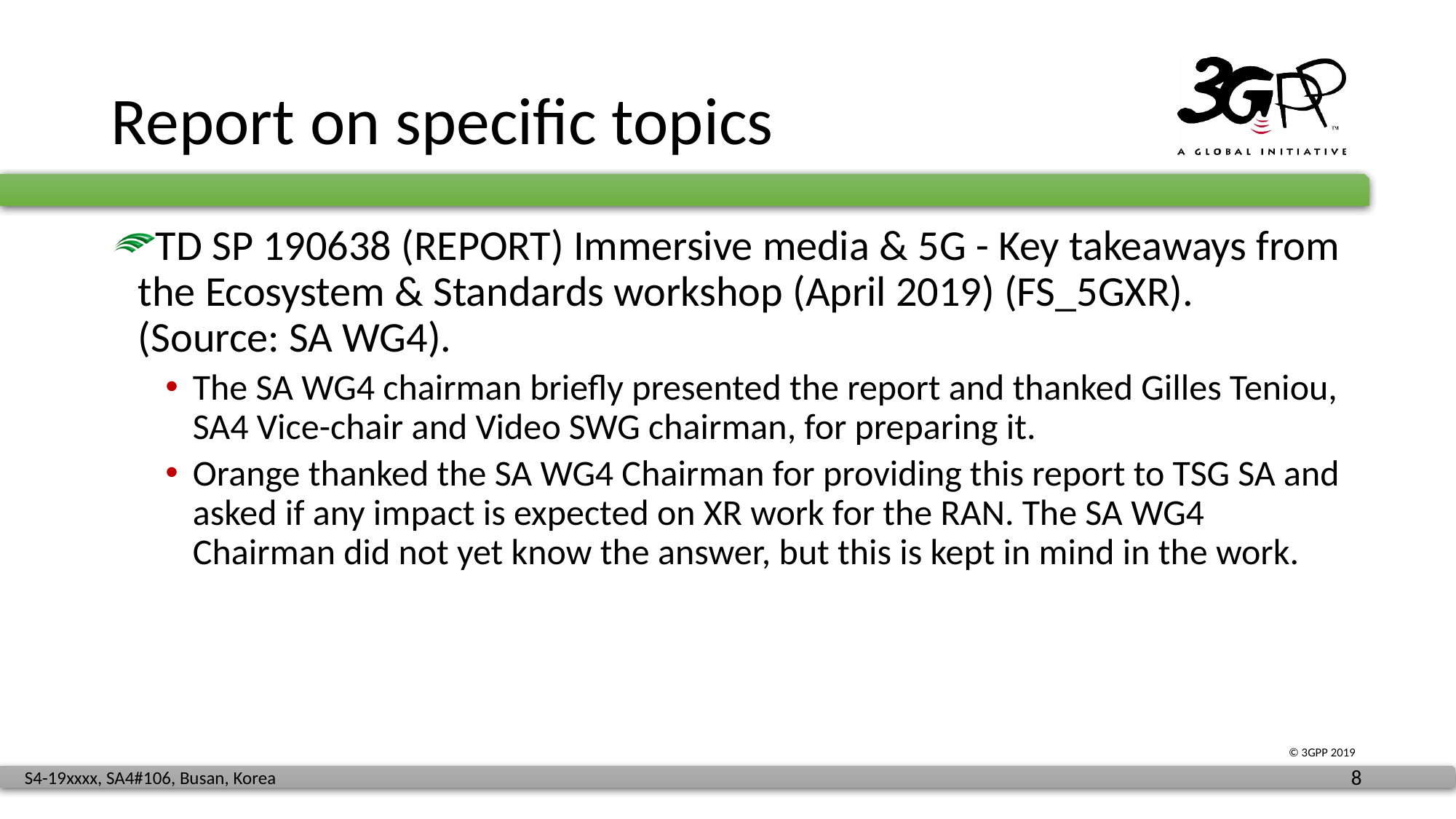

# Report on specific topics
TD SP 190638 (REPORT) Immersive media & 5G - Key takeaways from the Ecosystem & Standards workshop (April 2019) (FS_5GXR). (Source: SA WG4).
The SA WG4 chairman briefly presented the report and thanked Gilles Teniou, SA4 Vice-chair and Video SWG chairman, for preparing it.
Orange thanked the SA WG4 Chairman for providing this report to TSG SA and asked if any impact is expected on XR work for the RAN. The SA WG4 Chairman did not yet know the answer, but this is kept in mind in the work.